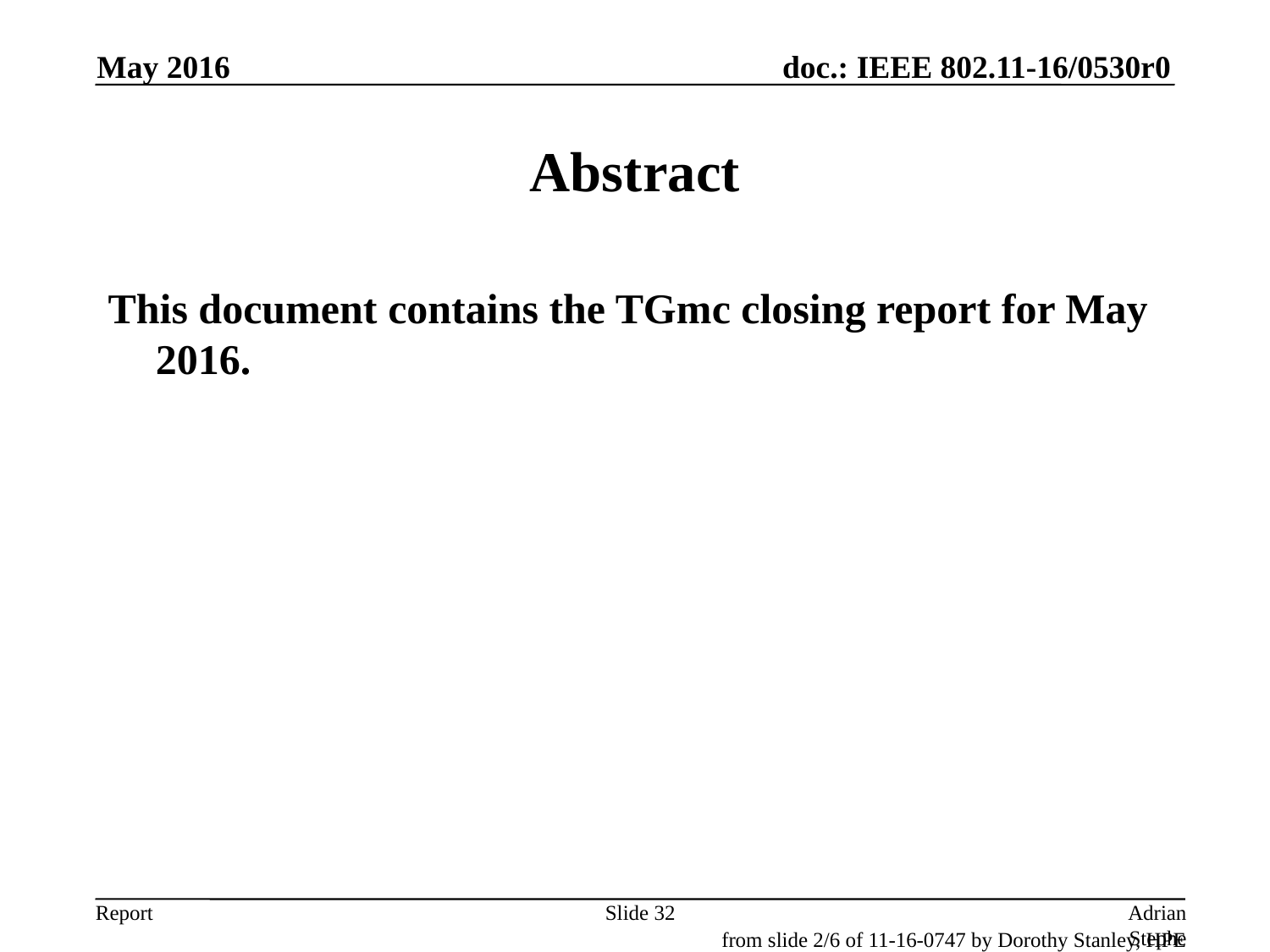

May 2016
# Abstract
This document contains the TGmc closing report for May 2016.
Slide 32
Adrian Stephens, Intel Corporation
from slide 2/6 of 11-16-0747 by Dorothy Stanley, HPE